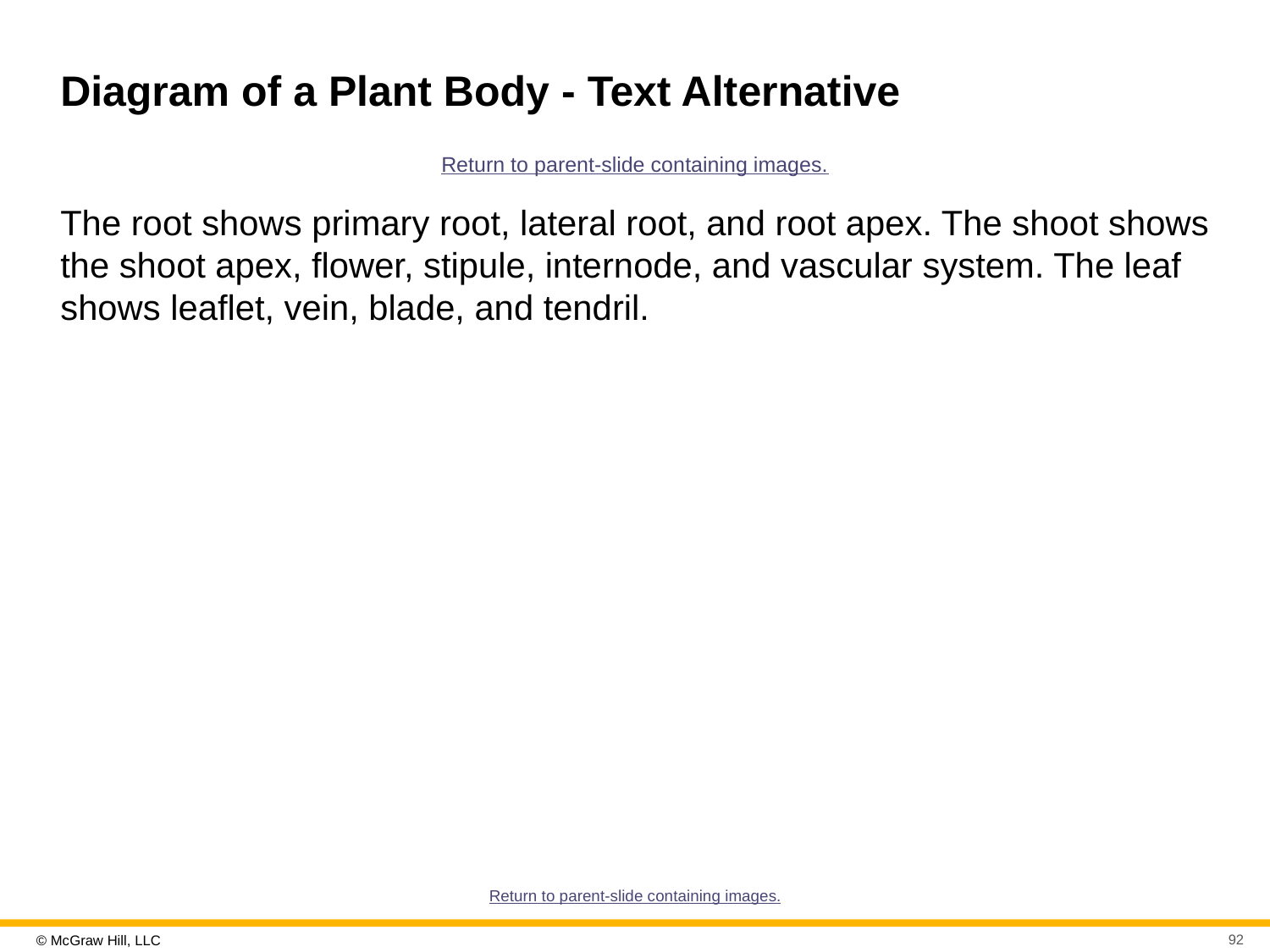

# Diagram of a Plant Body - Text Alternative
Return to parent-slide containing images.
The root shows primary root, lateral root, and root apex. The shoot shows the shoot apex, flower, stipule, internode, and vascular system. The leaf shows leaflet, vein, blade, and tendril.
Return to parent-slide containing images.
92